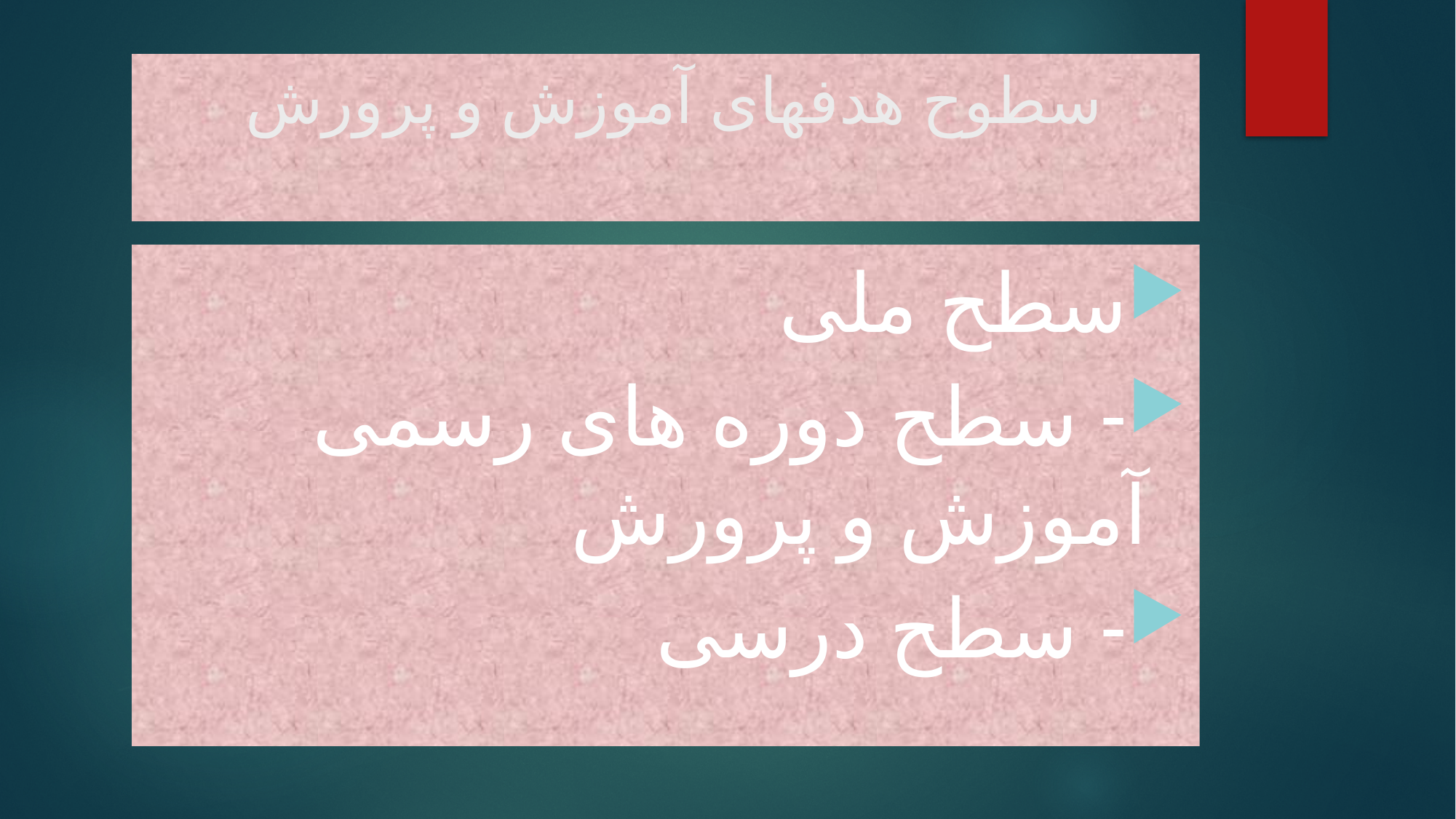

# سطوح هدفهای آموزش و پرورش
سطح ملی
- سطح دوره های رسمی آموزش و پرورش
- سطح درسی